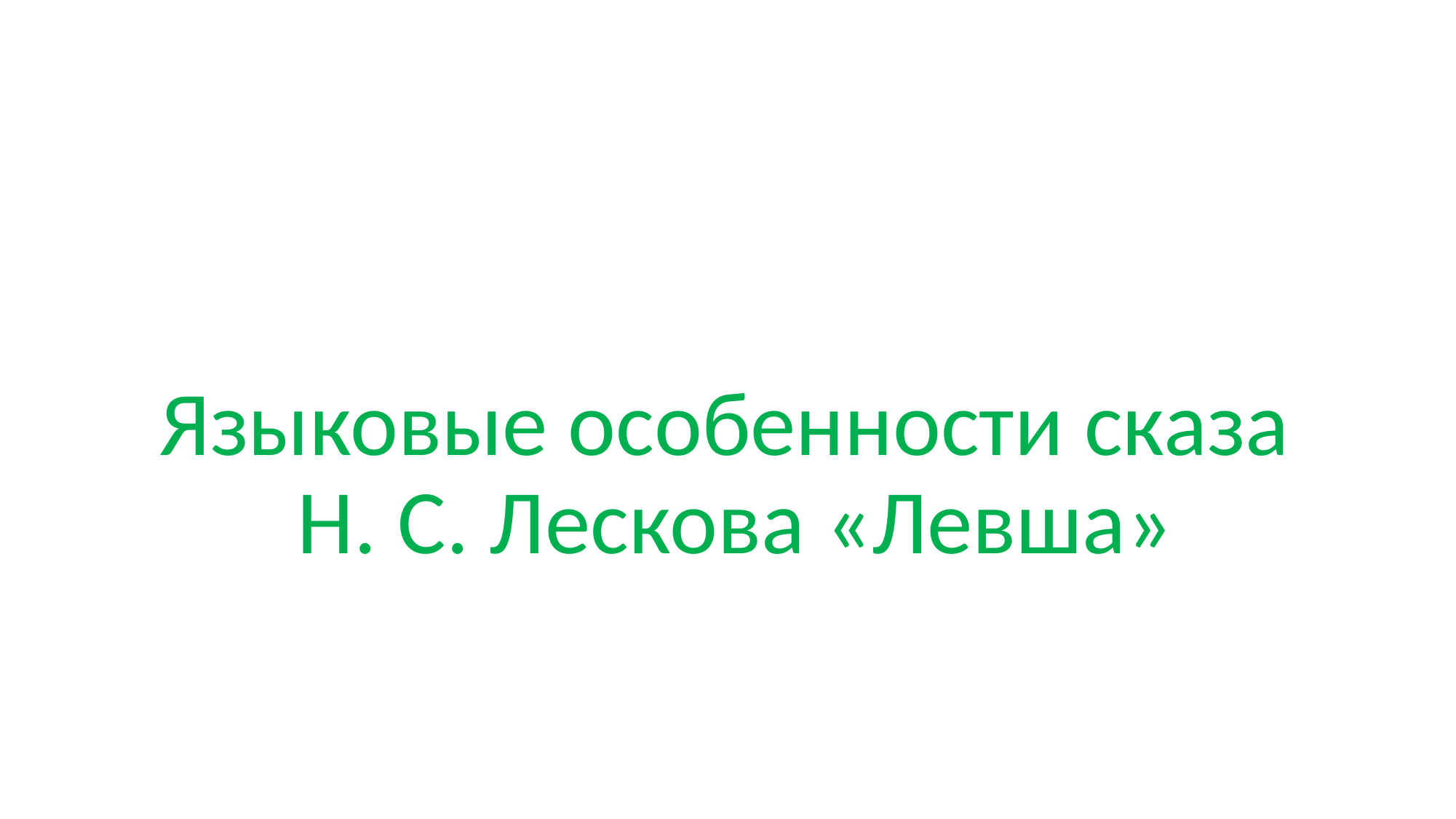

# Языковые особенности сказа Н. С. Лескова «Левша»